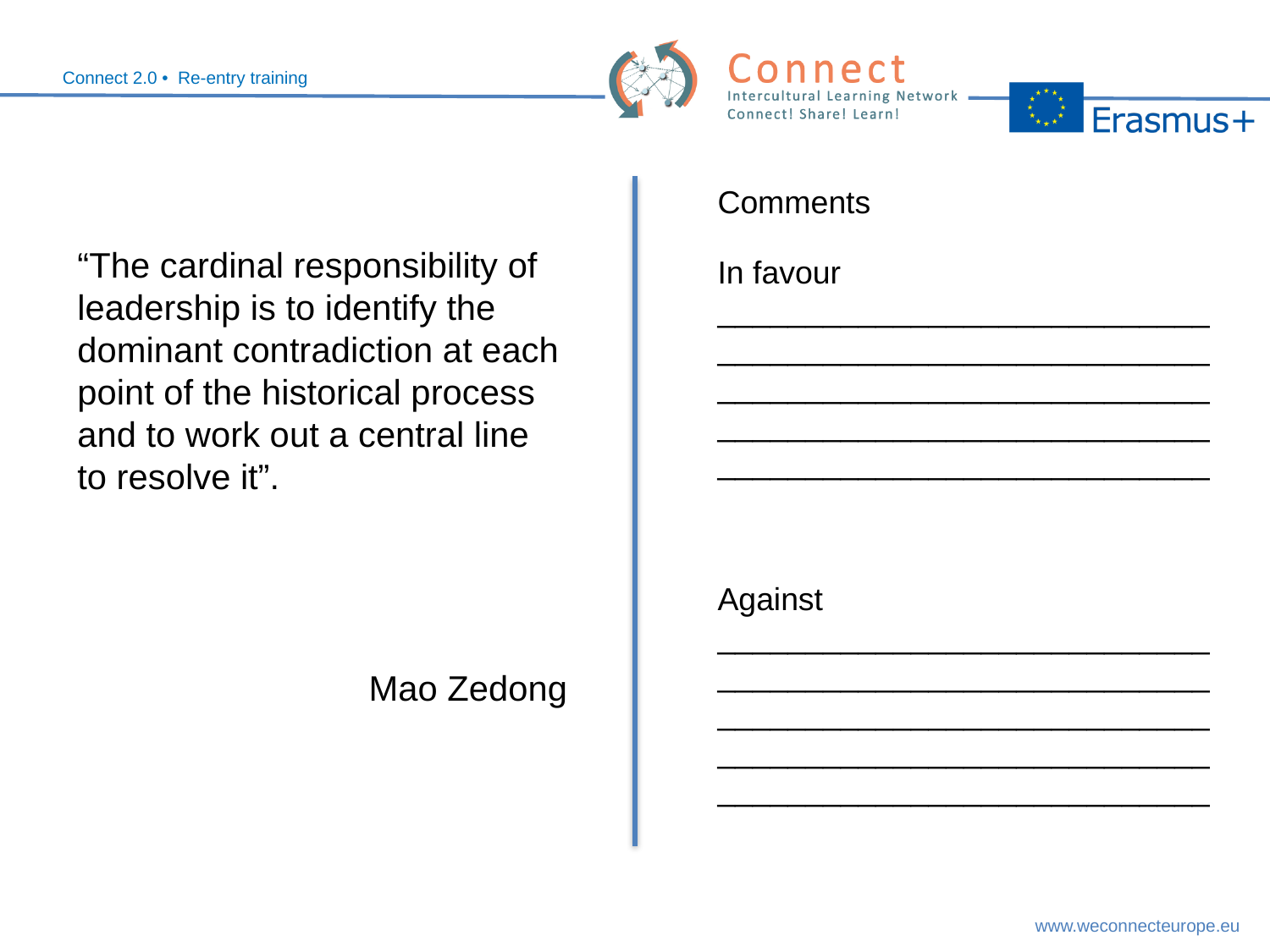

Comments
“The cardinal responsibility of leadership is to identify the dominant contradiction at each point of the historical process and to work out a central line to resolve it”.

Mao Zedong
In favour
____________________________________________________________________________________________________________________________________________
Against
____________________________________________________________________________________________________________________________________________